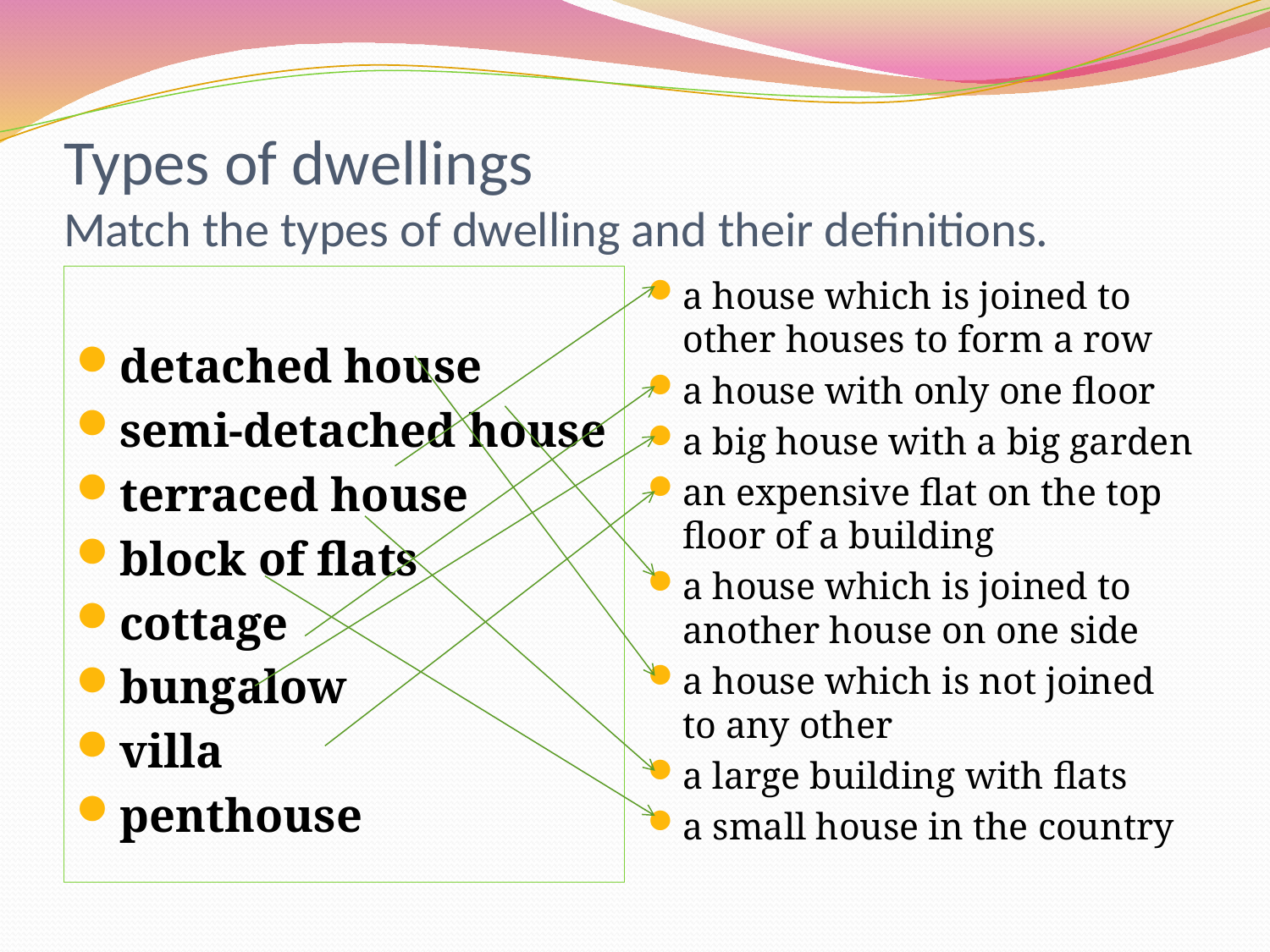

# Types of dwellings Match the types of dwelling and their definitions.

detached house
semi-detached house
terraced house
block of flats
cottage
bungalow
villa
penthouse

a house which is joined to other houses to form a row
a house with only one floor
a big house with a big garden
an expensive flat on the top floor of a building
a house which is joined to another house on one side
a house which is not joined to any other
a large building with flats
a small house in the country